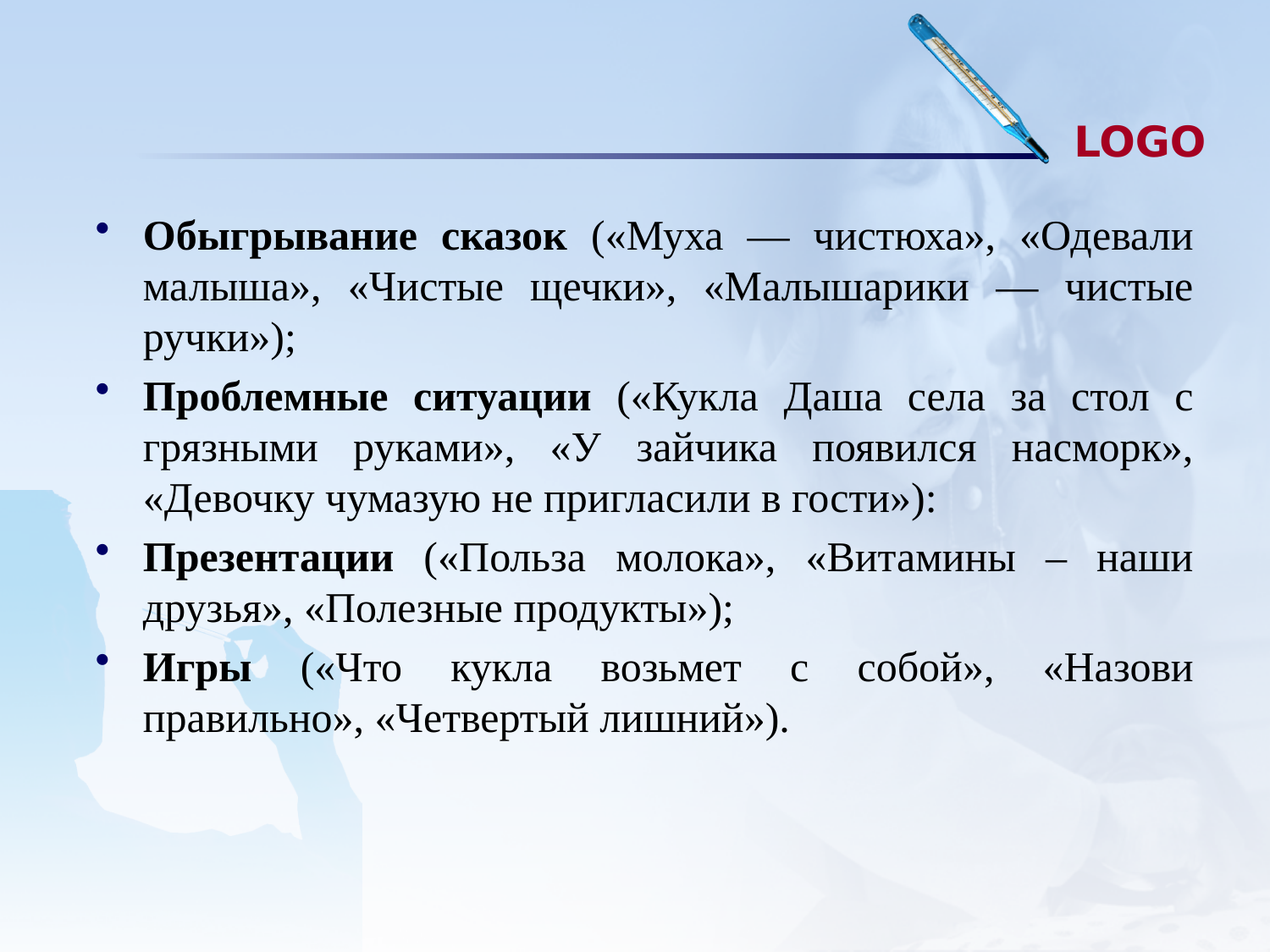

#
Обыгрывание сказок («Муха — чистюха», «Одевали малыша», «Чистые щечки», «Малышарики — чистые ручки»);
Проблемные ситуации («Кукла Даша села за стол с грязными руками», «У зайчика появился насморк», «Девочку чумазую не пригласили в гости»):
Презентации («Польза молока», «Витамины – наши друзья», «Полезные продукты»);
Игры («Что кукла возьмет с собой», «Назови правильно», «Четвертый лишний»).